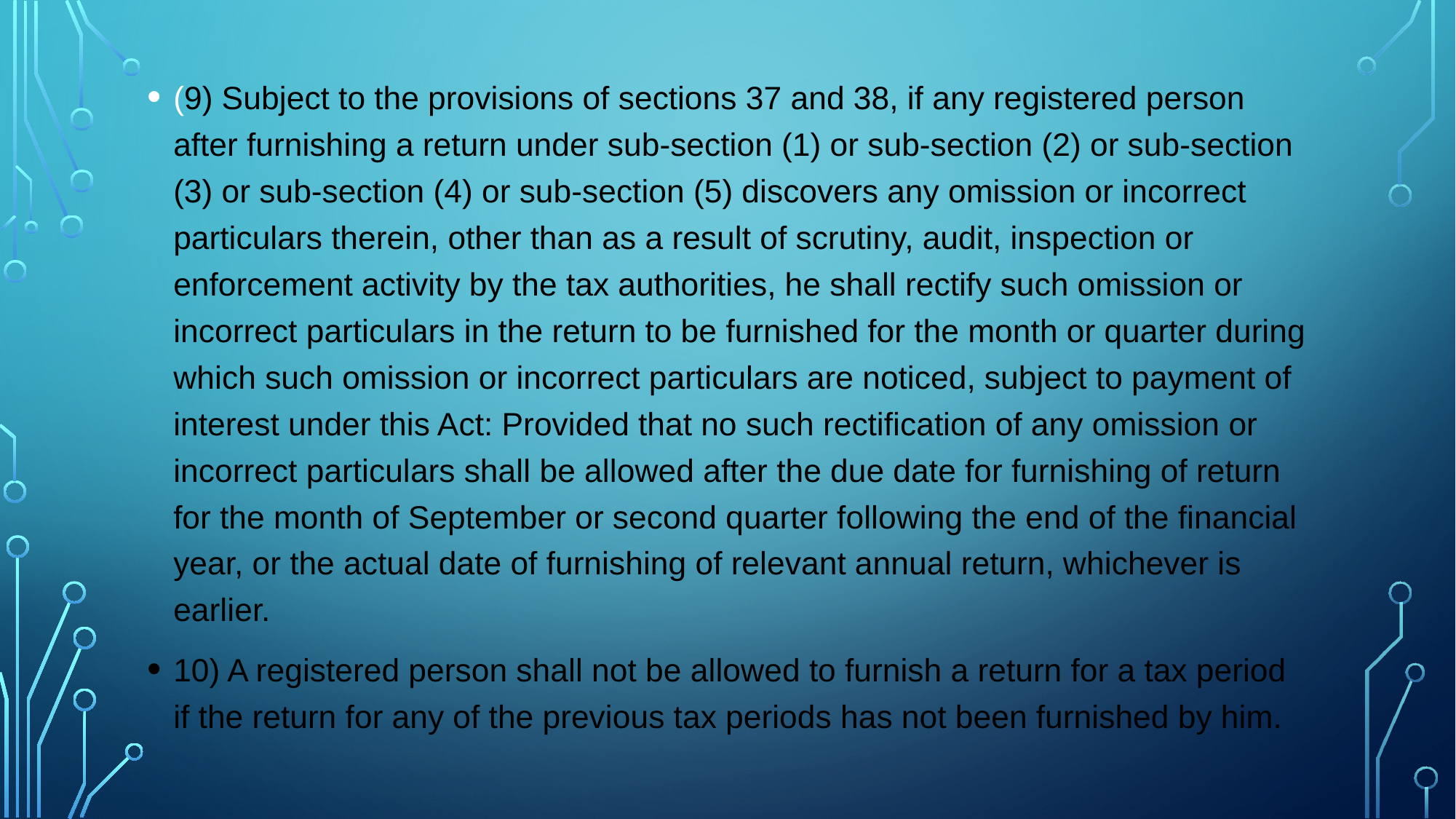

(9) Subject to the provisions of sections 37 and 38, if any registered person after furnishing a return under sub-section (1) or sub-section (2) or sub-section (3) or sub-section (4) or sub-section (5) discovers any omission or incorrect particulars therein, other than as a result of scrutiny, audit, inspection or enforcement activity by the tax authorities, he shall rectify such omission or incorrect particulars in the return to be furnished for the month or quarter during which such omission or incorrect particulars are noticed, subject to payment of interest under this Act: Provided that no such rectification of any omission or incorrect particulars shall be allowed after the due date for furnishing of return for the month of September or second quarter following the end of the financial year, or the actual date of furnishing of relevant annual return, whichever is earlier.
10) A registered person shall not be allowed to furnish a return for a tax period if the return for any of the previous tax periods has not been furnished by him.